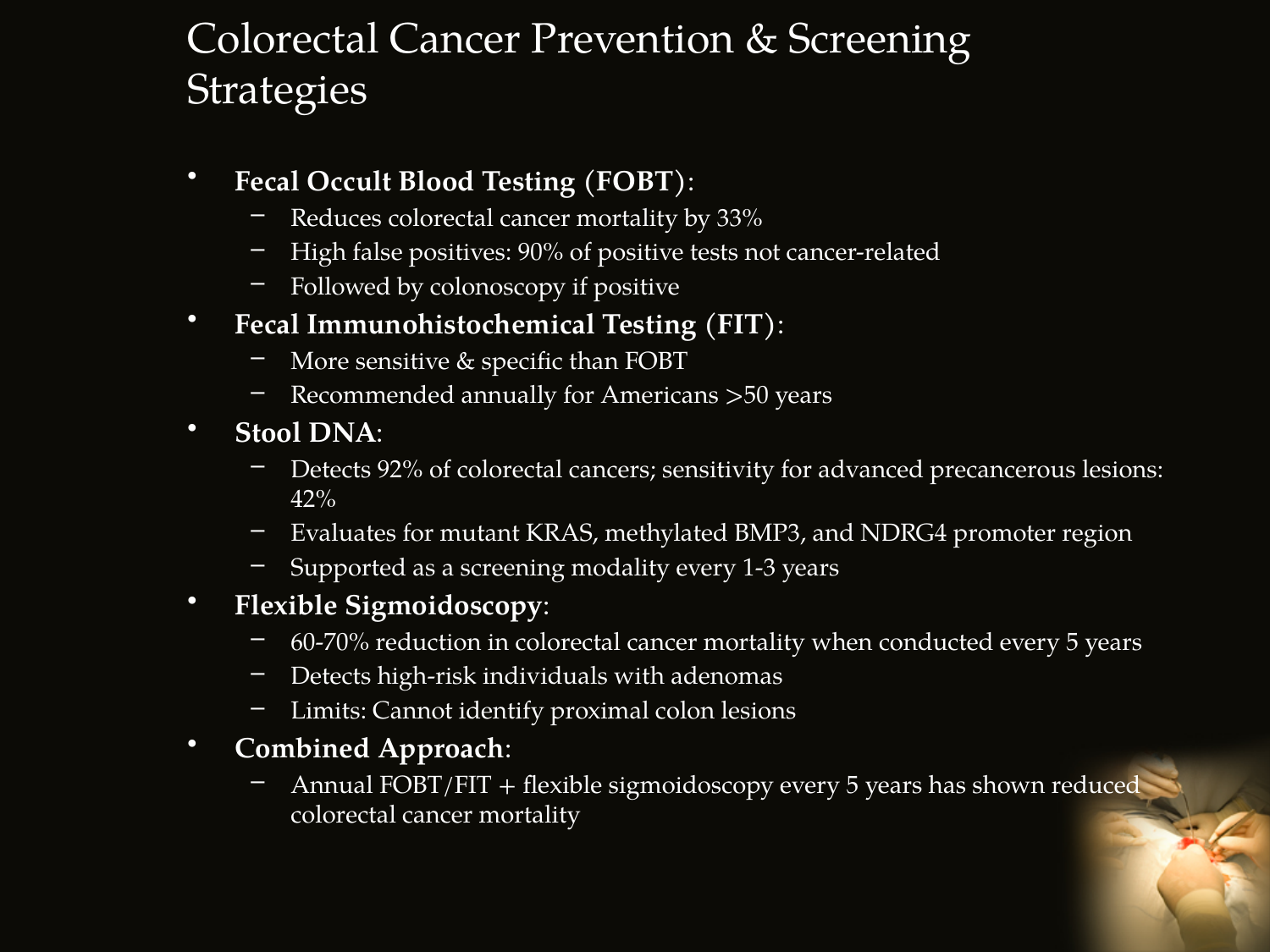

# Colorectal Cancer Prevention & Screening Strategies
Fecal Occult Blood Testing (FOBT):
Reduces colorectal cancer mortality by 33%
High false positives: 90% of positive tests not cancer-related
Followed by colonoscopy if positive
Fecal Immunohistochemical Testing (FIT):
More sensitive & specific than FOBT
Recommended annually for Americans >50 years
Stool DNA:
Detects 92% of colorectal cancers; sensitivity for advanced precancerous lesions: 42%
Evaluates for mutant KRAS, methylated BMP3, and NDRG4 promoter region
Supported as a screening modality every 1-3 years
Flexible Sigmoidoscopy:
60-70% reduction in colorectal cancer mortality when conducted every 5 years
Detects high-risk individuals with adenomas
Limits: Cannot identify proximal colon lesions
Combined Approach:
Annual FOBT/FIT + flexible sigmoidoscopy every 5 years has shown reduced colorectal cancer mortality